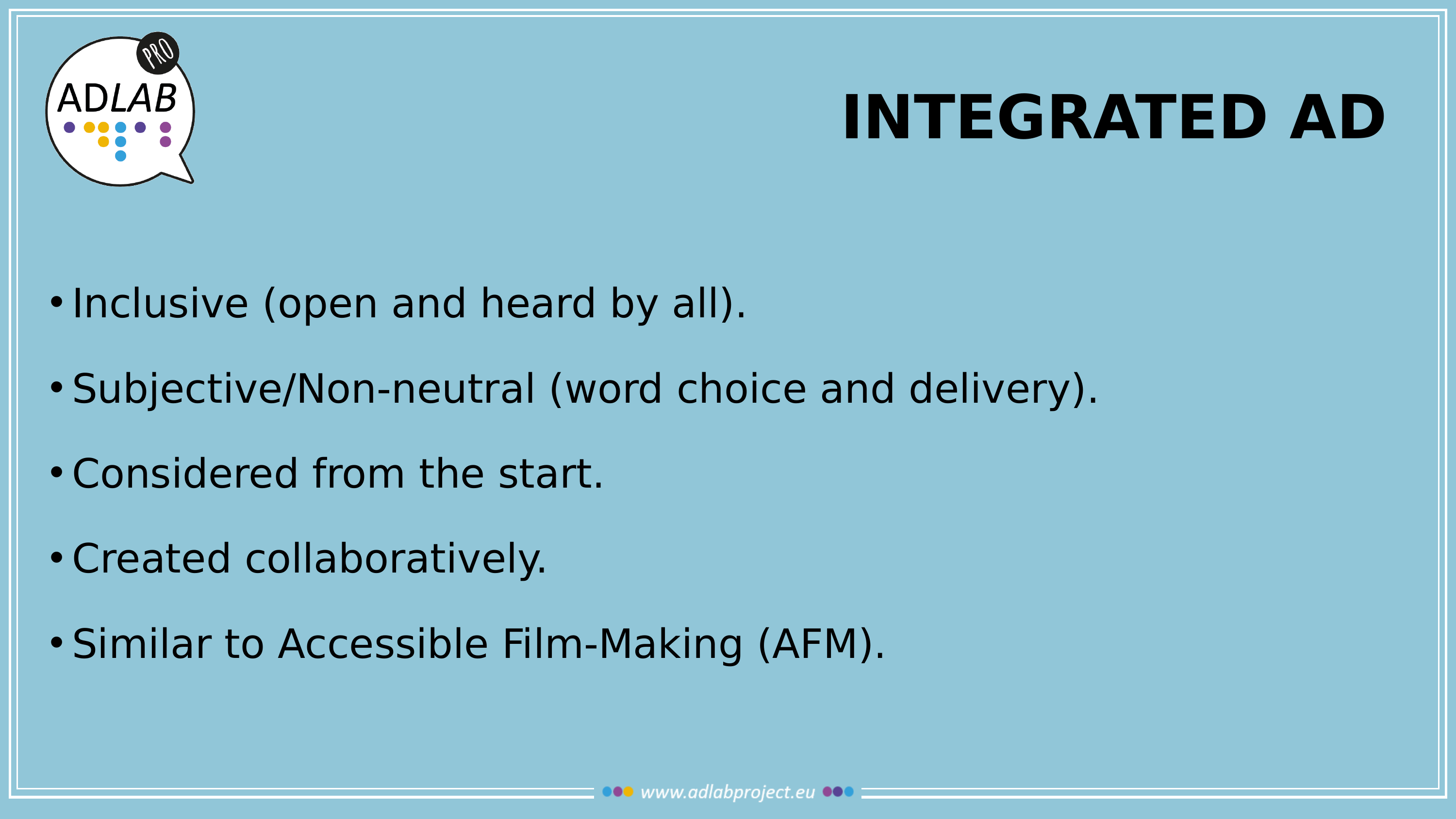

# Integrated ad
Inclusive (open and heard by all).
Subjective/Non-neutral (word choice and delivery).
Considered from the start.
Created collaboratively.
Similar to Accessible Film-Making (AFM).